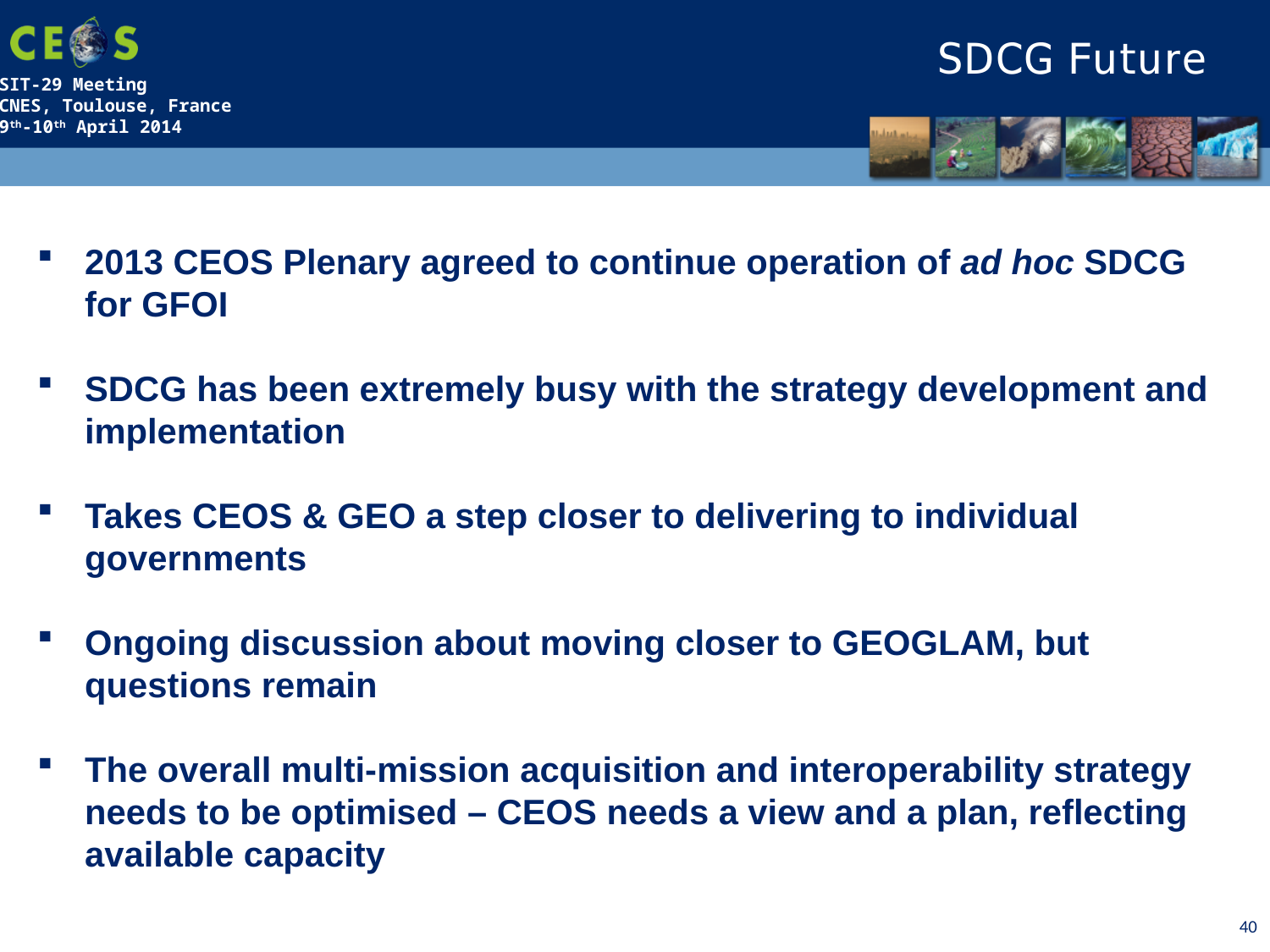

SDCG Future
2013 CEOS Plenary agreed to continue operation of ad hoc SDCG for GFOI

SDCG has been extremely busy with the strategy development and implementation

Takes CEOS & GEO a step closer to delivering to individual governments

Ongoing discussion about moving closer to GEOGLAM, but questions remain

The overall multi-mission acquisition and interoperability strategy needs to be optimised – CEOS needs a view and a plan, reflecting available capacity

40